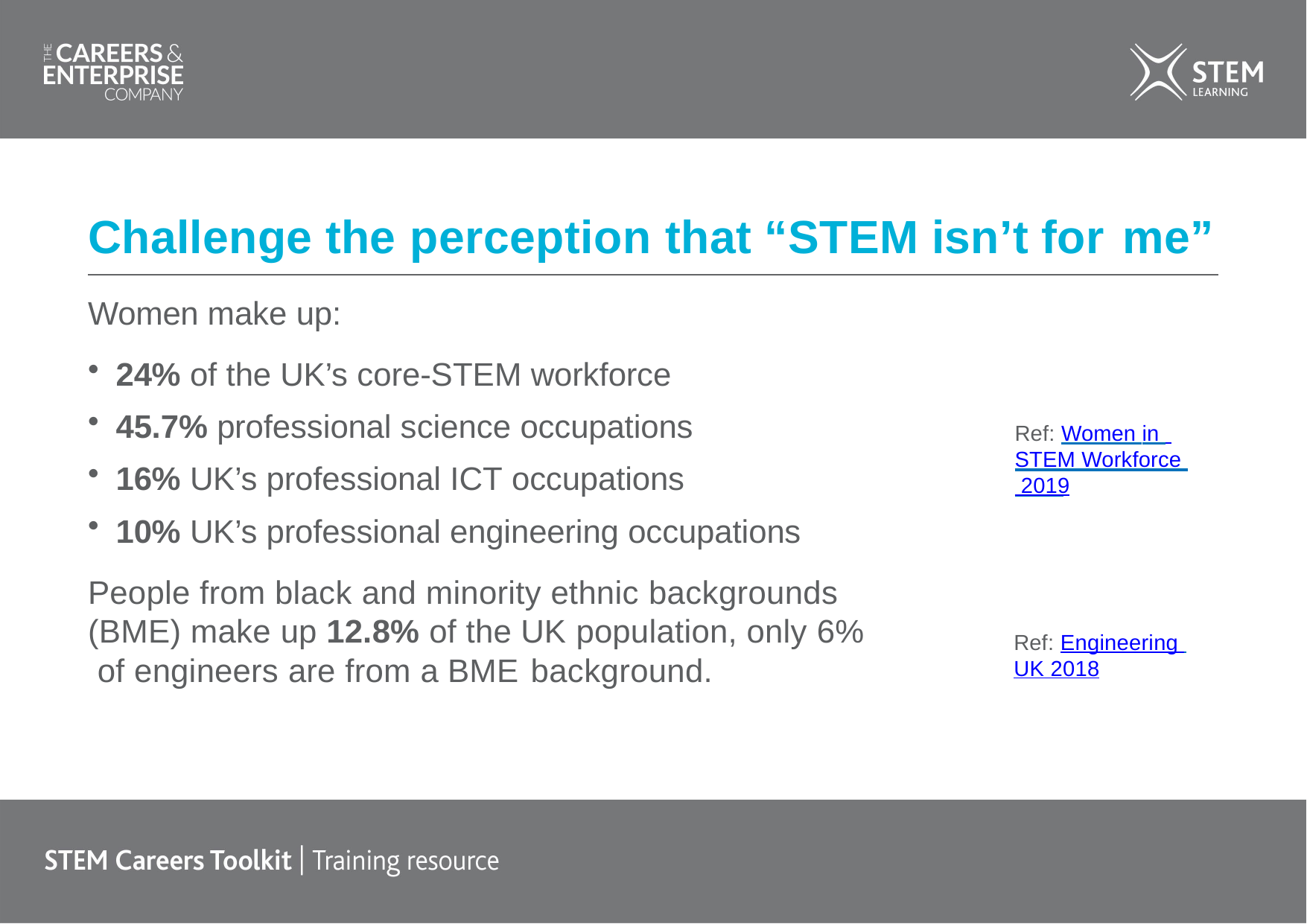

# Challenge the perception that “STEM isn’t for me”
Women make up:
24% of the UK’s core-STEM workforce
45.7% professional science occupations
16% UK’s professional ICT occupations
10% UK’s professional engineering occupations
People from black and minority ethnic backgrounds  (BME) make up 12.8% of the UK population, only 6%  of engineers are from a BME background.

Ref: Women in  STEM Workforce  2019

Ref: Engineering
UK 2018